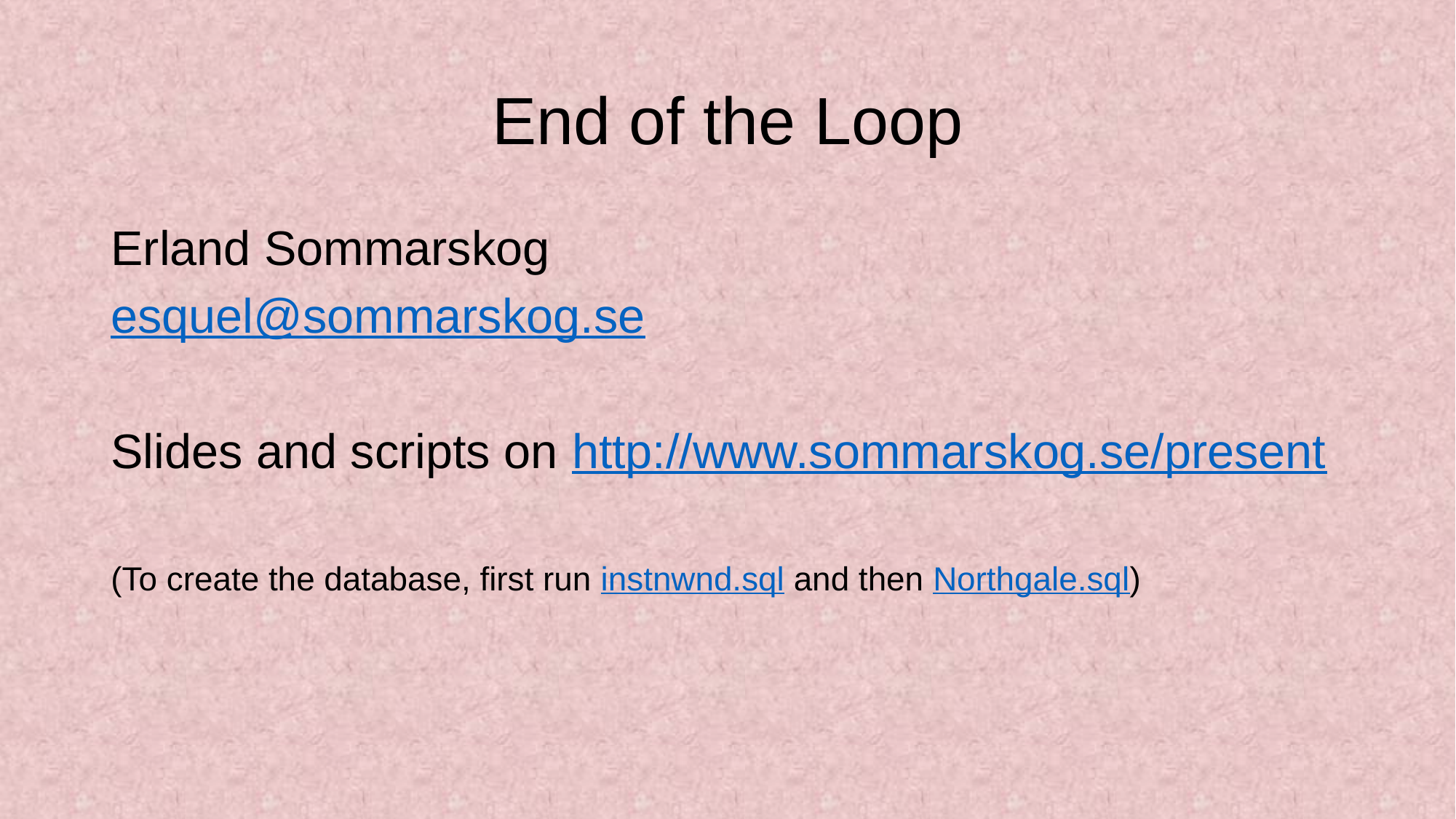

# End of the Loop
Erland Sommarskog
esquel@sommarskog.se

Slides and scripts on http://www.sommarskog.se/present

(To create the database, first run instnwnd.sql and then Northgale.sql)